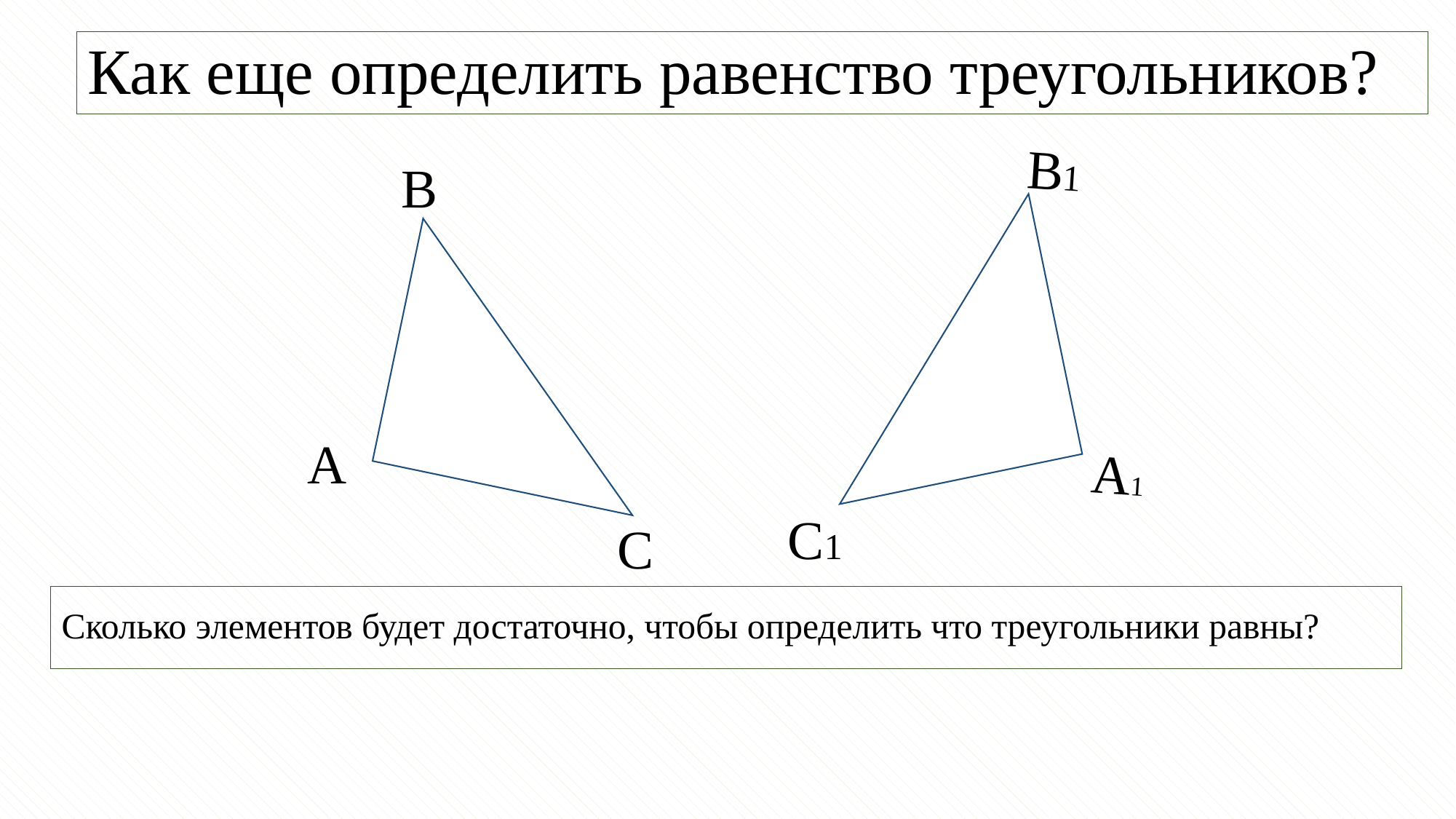

Как еще определить равенство треугольников?
B1
A1
C1

B
A
C

Сколько элементов будет достаточно, чтобы определить что треугольники равны?